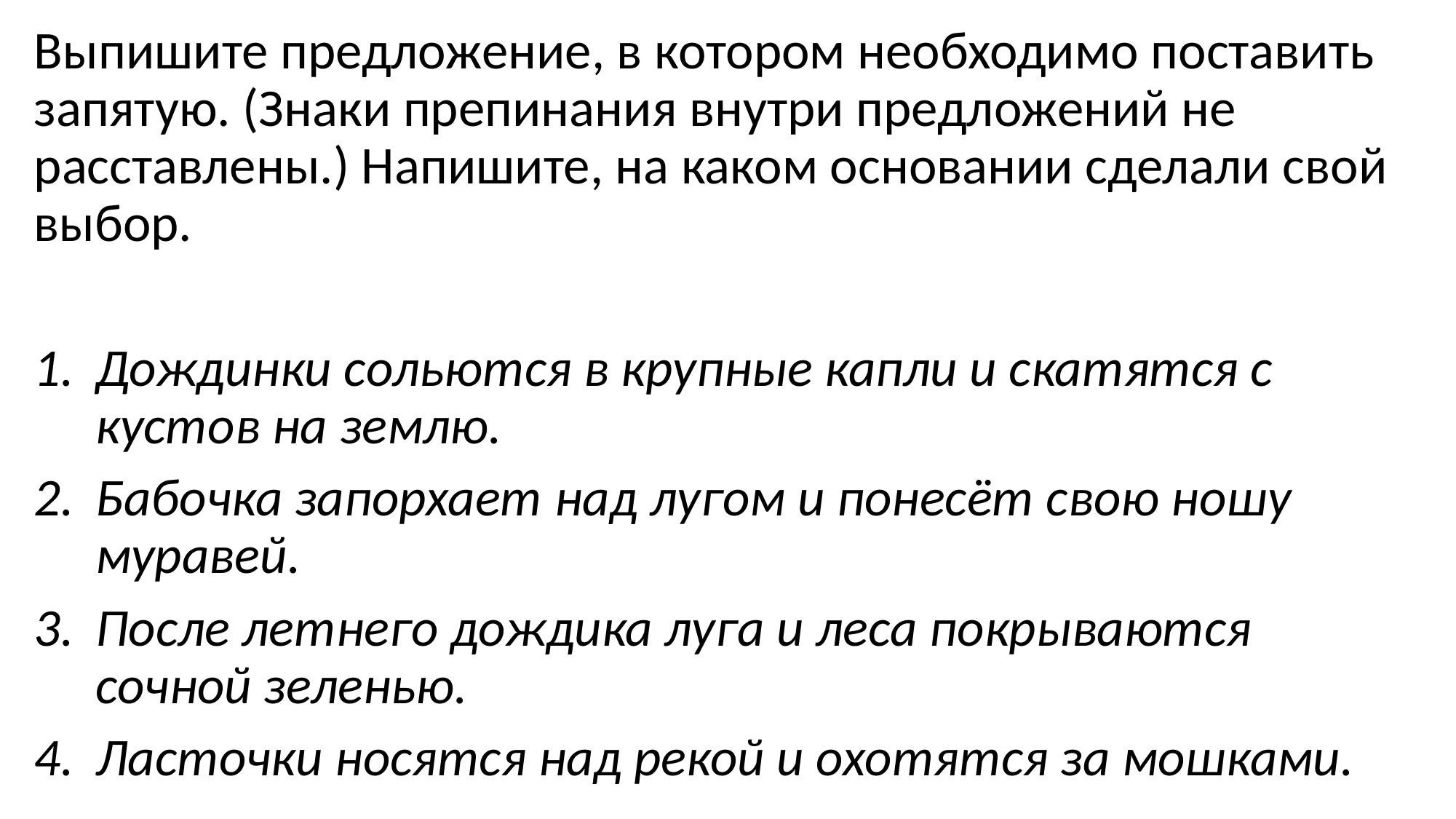

Выпишите предложение, в котором необходимо поставить запятую. (Знаки препинания внутри предложений не расставлены.) Напишите, на каком основании сделали свой выбор.

Дождинки сольются в крупные капли и скатятся с кустов на землю.
Бабочка запорхает над лугом и понесёт свою ношу муравей.
После летнего дождика луга и леса покрываются сочной зеленью.
Ласточки носятся над рекой и охотятся за мошками.